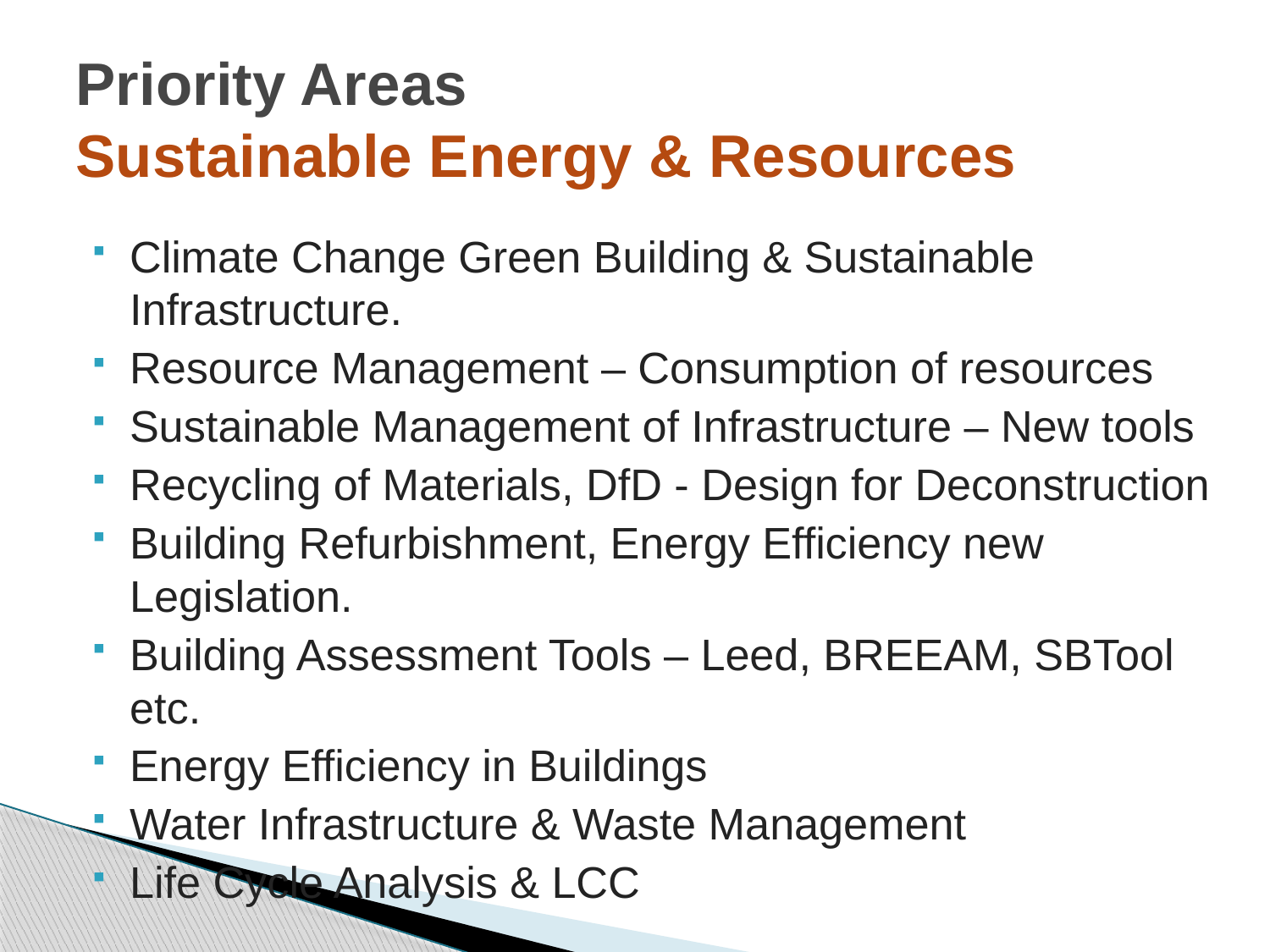

# Priority Areas Sustainable Energy & Resources
Climate Change Green Building & Sustainable Infrastructure.
Resource Management – Consumption of resources
Sustainable Management of Infrastructure – New tools
Recycling of Materials, DfD - Design for Deconstruction
Building Refurbishment, Energy Efficiency new Legislation.
Building Assessment Tools – Leed, BREEAM, SBTool etc.
Energy Efficiency in Buildings
Water Infrastructure & Waste Management
Life Cycle Analysis & LCC